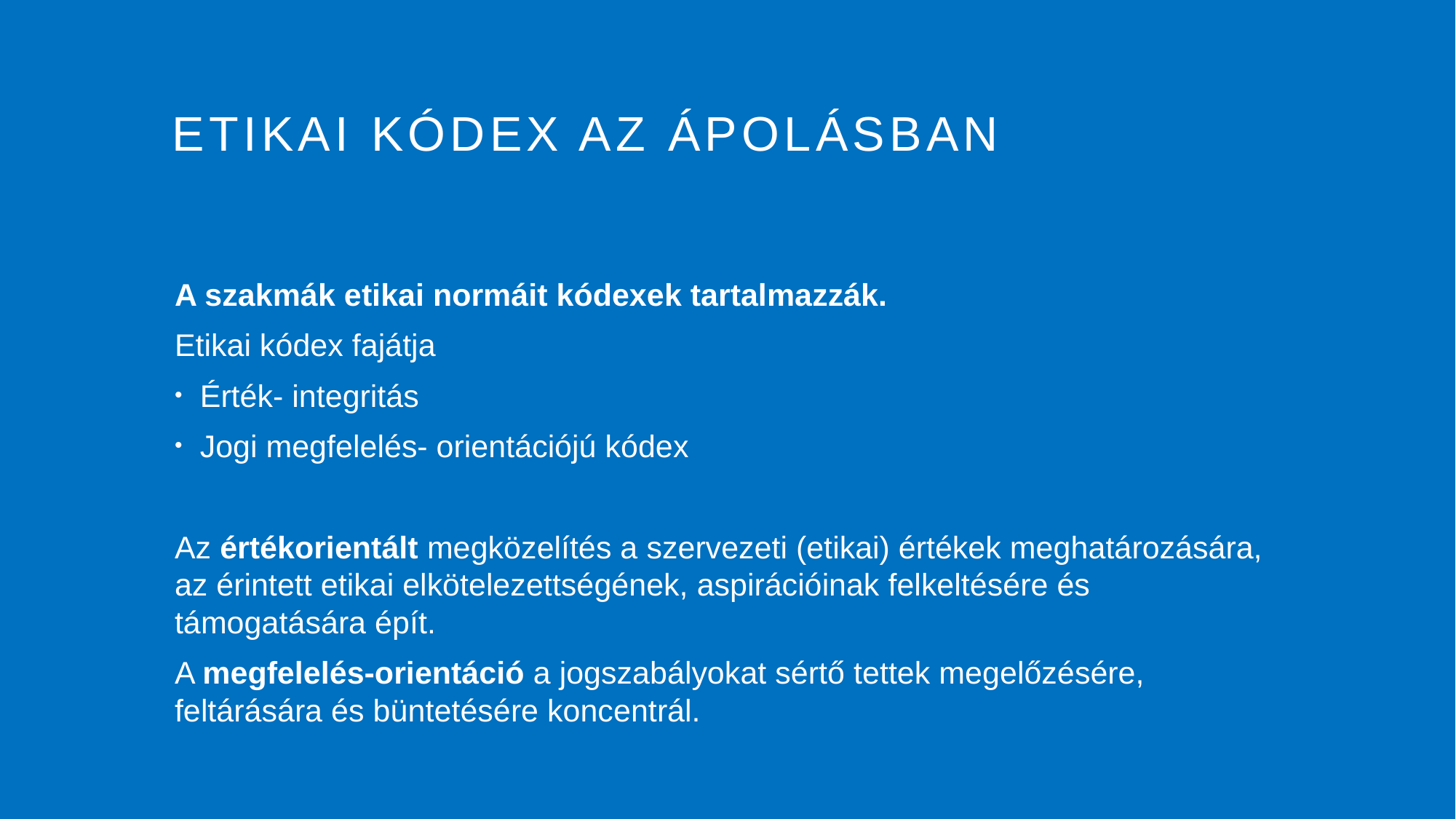

# Etikai kódex az ápolásban
A szakmák etikai normáit kódexek tartalmazzák.
Etikai kódex fajátja
Érték- integritás
Jogi megfelelés- orientációjú kódex

Az értékorientált megközelítés a szervezeti (etikai) értékek meghatározására, az érintett etikai elkötelezettségének, aspirációinak felkeltésére és támogatására épít.
A megfelelés-orientáció a jogszabályokat sértő tettek megelőzésére, feltárására és büntetésére koncentrál.